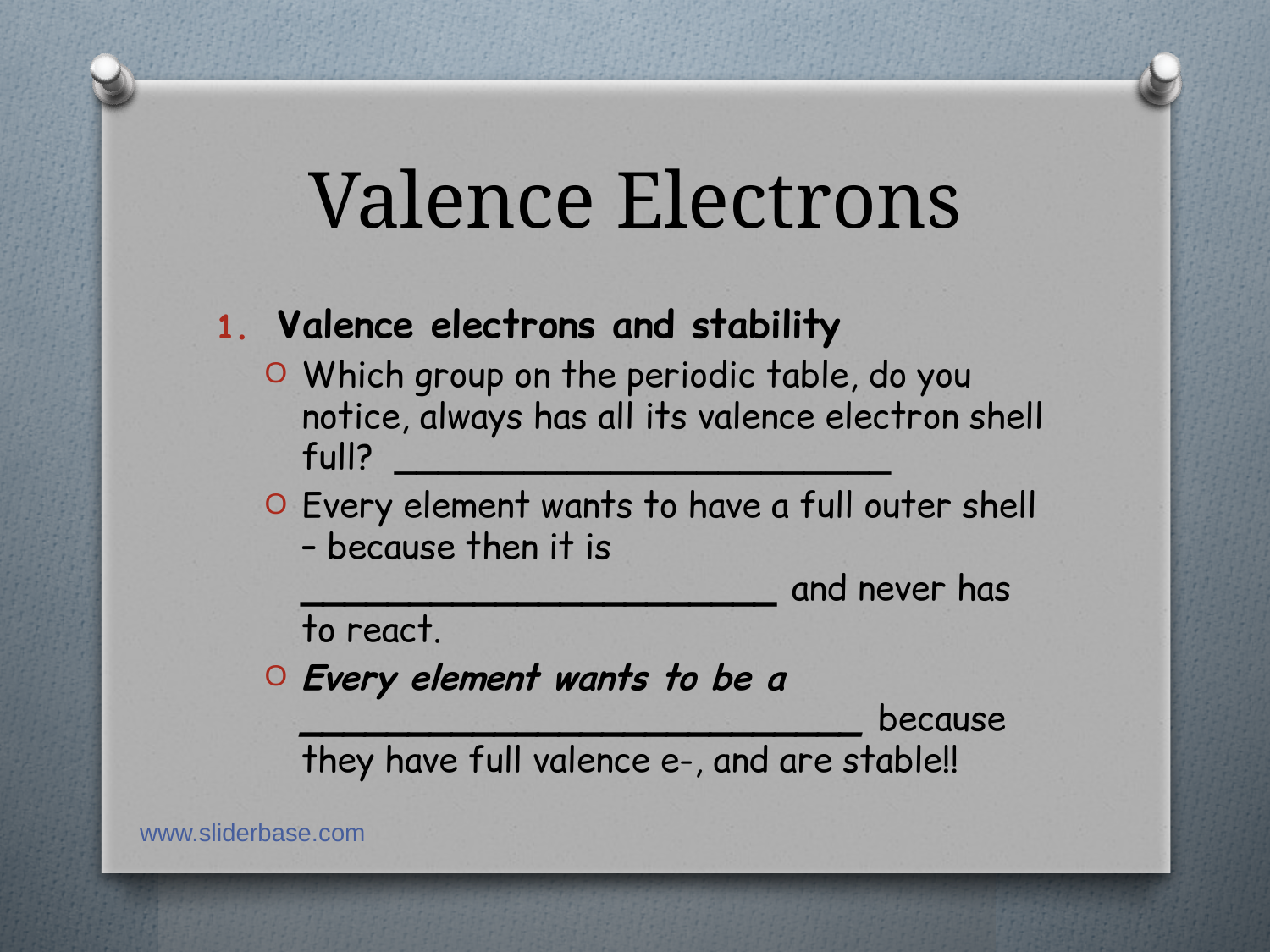

# Valence Electrons
Valence electrons and stability
Which group on the periodic table, do you notice, always has all its valence electron shell full?  _______________________
Every element wants to have a full outer shell – because then it is ______________________ and never has to react.
Every element wants to be a __________________________ because they have full valence e-, and are stable!!

www.sliderbase.com